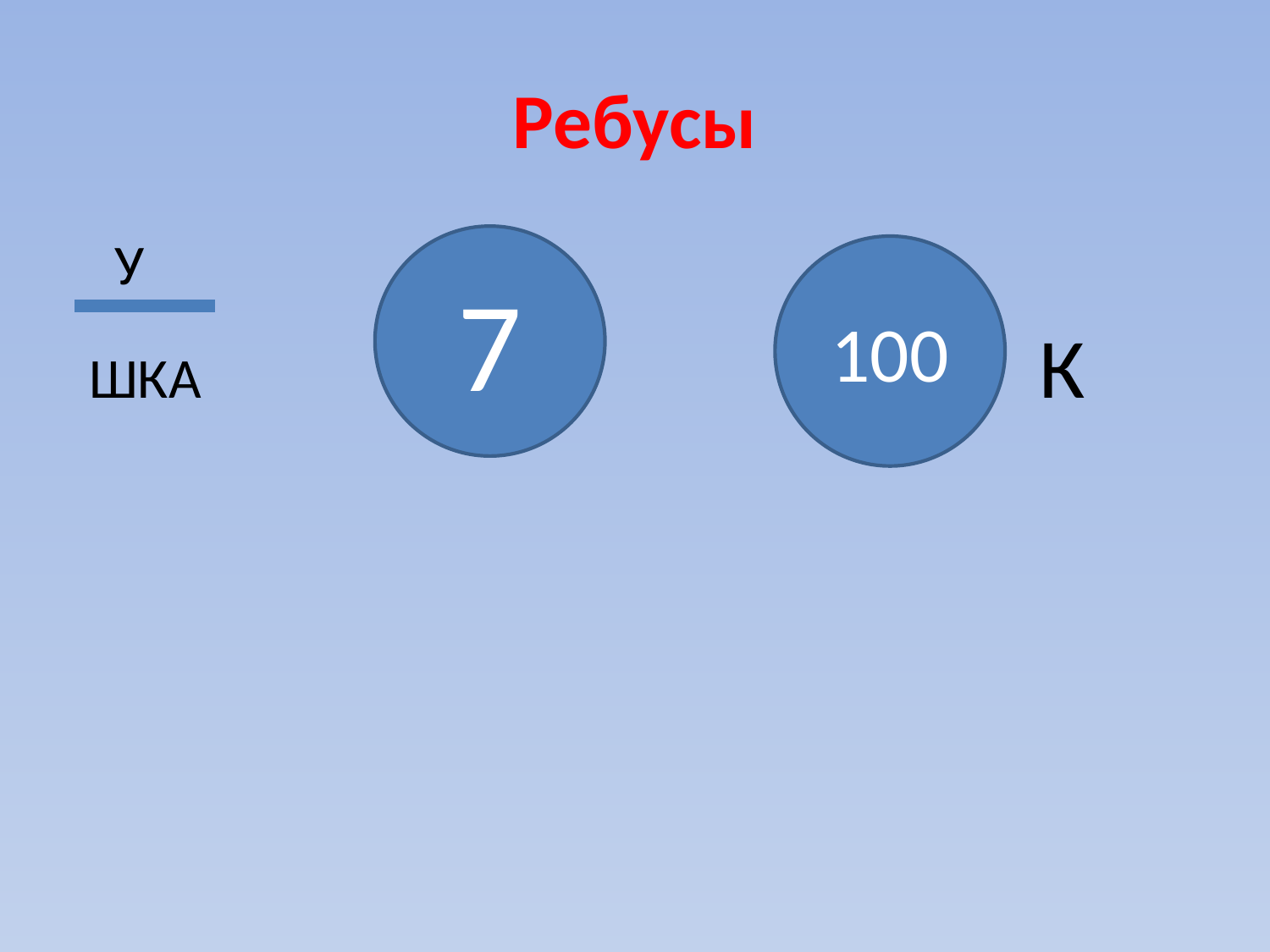

# Ребусы
   У
 ШКА                                                                  К
7
100